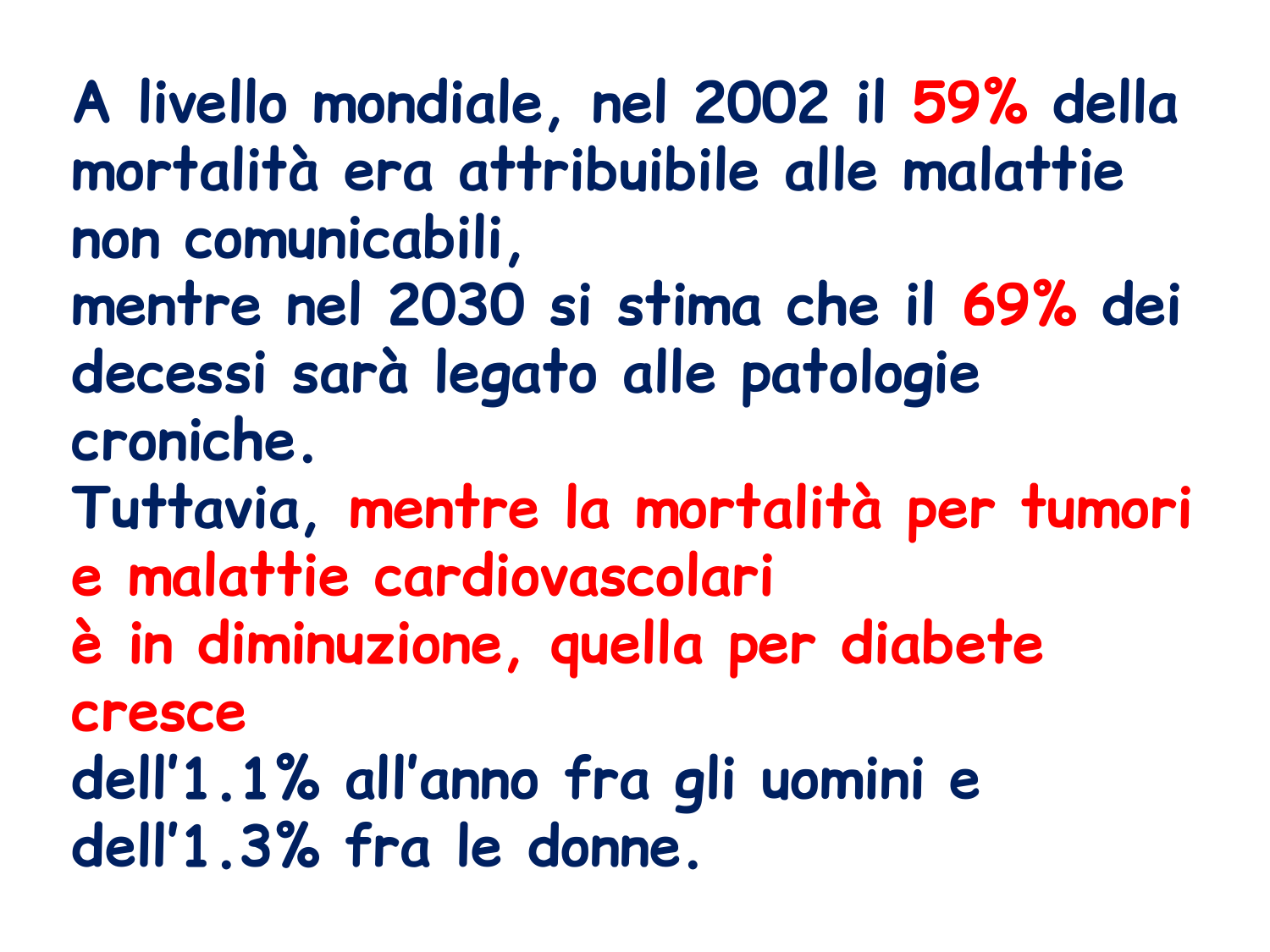

A livello mondiale, nel 2002 il 59% della mortalità era attribuibile alle malattie non comunicabili,
mentre nel 2030 si stima che il 69% dei decessi sarà legato alle patologie croniche.
Tuttavia, mentre la mortalità per tumori e malattie cardiovascolari
è in diminuzione, quella per diabete cresce
dell’1.1% all’anno fra gli uomini e dell’1.3% fra le donne.